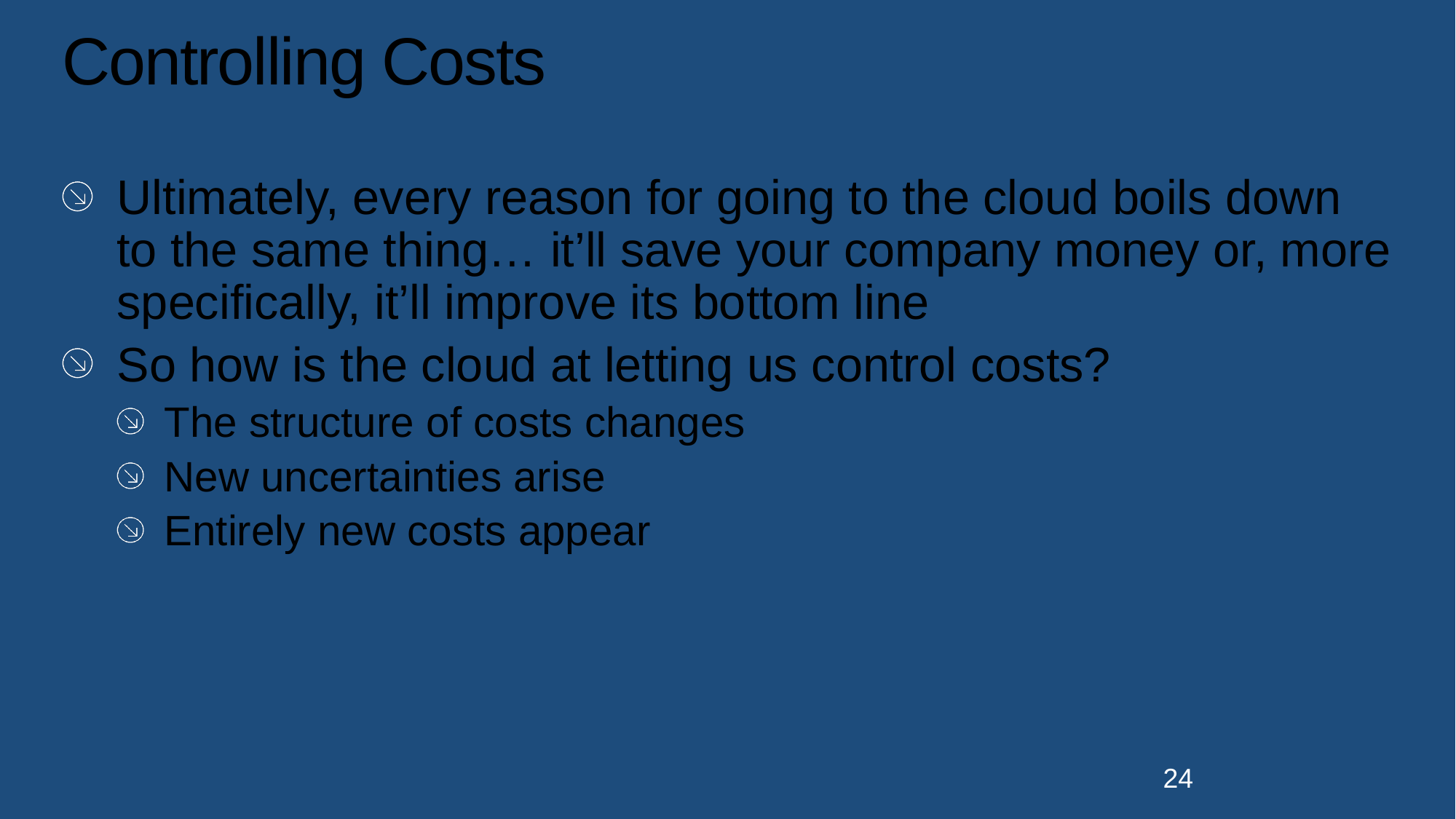

# Controlling Costs
Ultimately, every reason for going to the cloud boils down to the same thing… it’ll save your company money or, more specifically, it’ll improve its bottom line
So how is the cloud at letting us control costs?
The structure of costs changes
New uncertainties arise
Entirely new costs appear
24